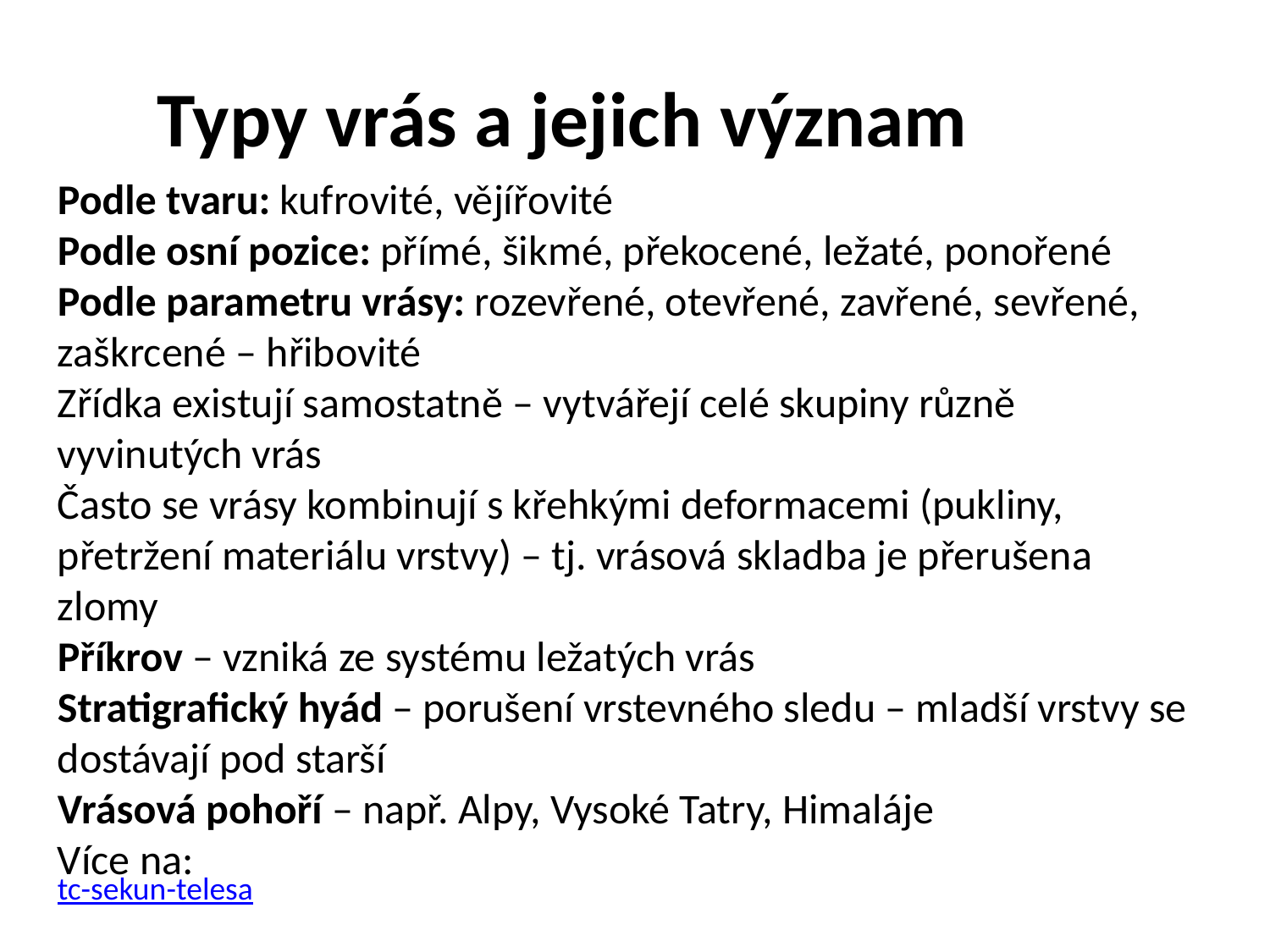

Typy vrás a jejich význam
Podle tvaru: kufrovité, vějířovité
Podle osní pozice: přímé, šikmé, překocené, ležaté, ponořené
Podle parametru vrásy: rozevřené, otevřené, zavřené, sevřené, zaškrcené – hřibovité
Zřídka existují samostatně – vytvářejí celé skupiny různě vyvinutých vrás
Často se vrásy kombinují s křehkými deformacemi (pukliny, přetržení materiálu vrstvy) – tj. vrásová skladba je přerušena zlomy
Příkrov – vzniká ze systému ležatých vrás
Stratigrafický hyád – porušení vrstevného sledu – mladší vrstvy se dostávají pod starší
Vrásová pohoří – např. Alpy, Vysoké Tatry, Himaláje
Více na:

tc-sekun-telesa